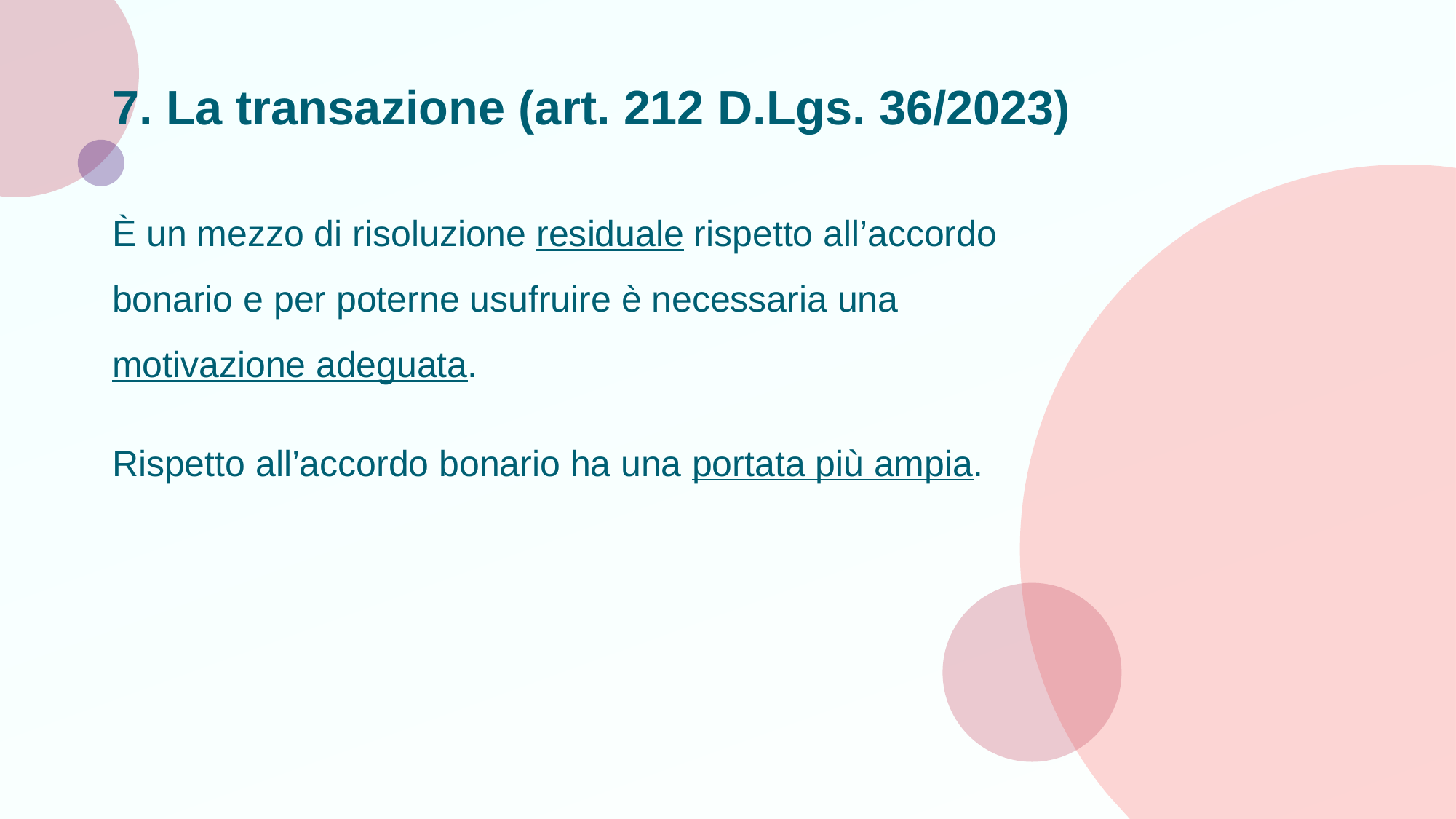

# 7. La transazione (art. 212 D.Lgs. 36/2023)
È un mezzo di risoluzione residuale rispetto all’accordo bonario e per poterne usufruire è necessaria una motivazione adeguata.
Rispetto all’accordo bonario ha una portata più ampia.